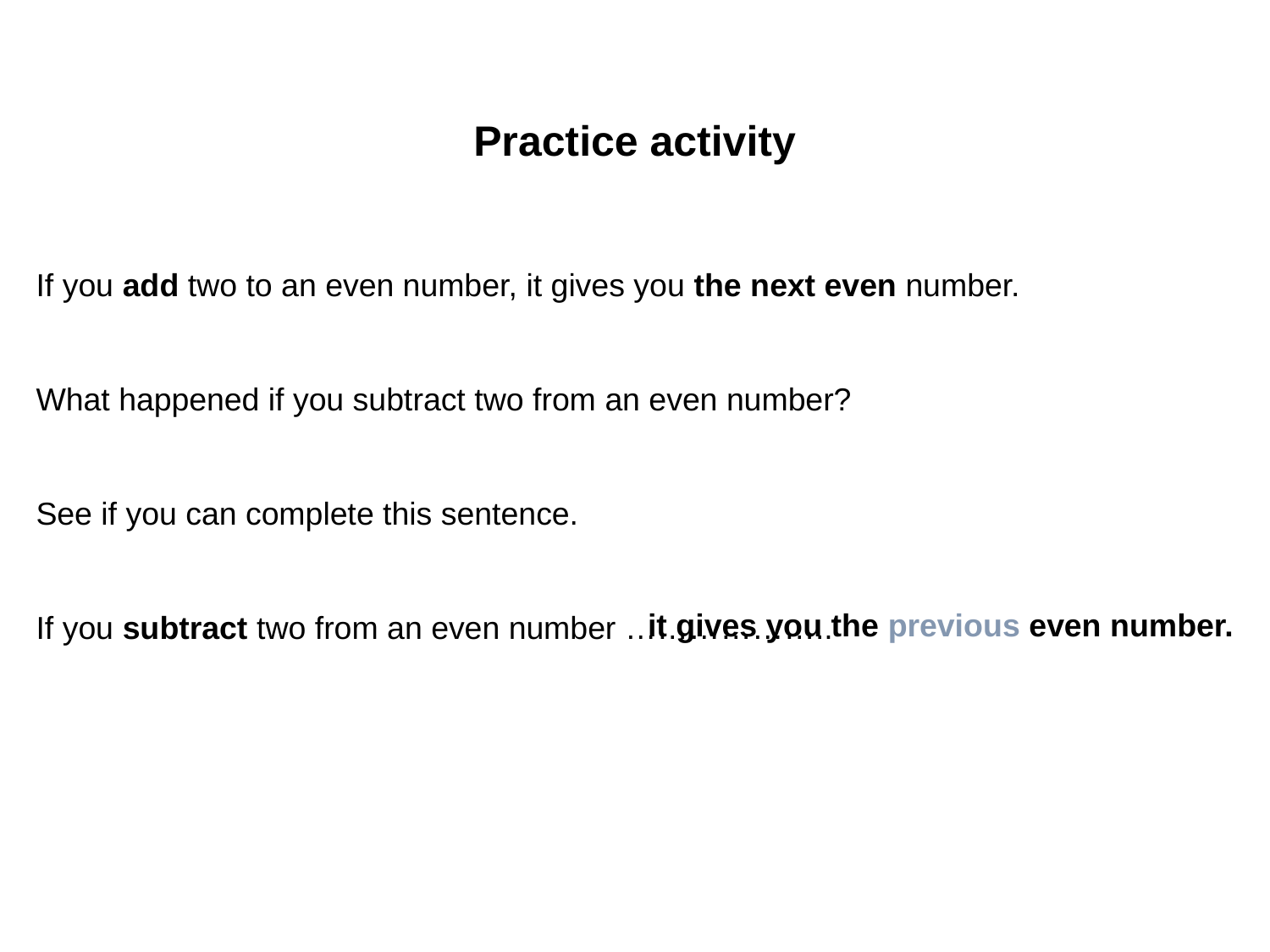

#
Practice activity
If you add two to an even number, it gives you the next even number.

What happened if you subtract two from an even number?

See if you can complete this sentence.

If you subtract two from an even number ………………..

it gives you the previous even number.